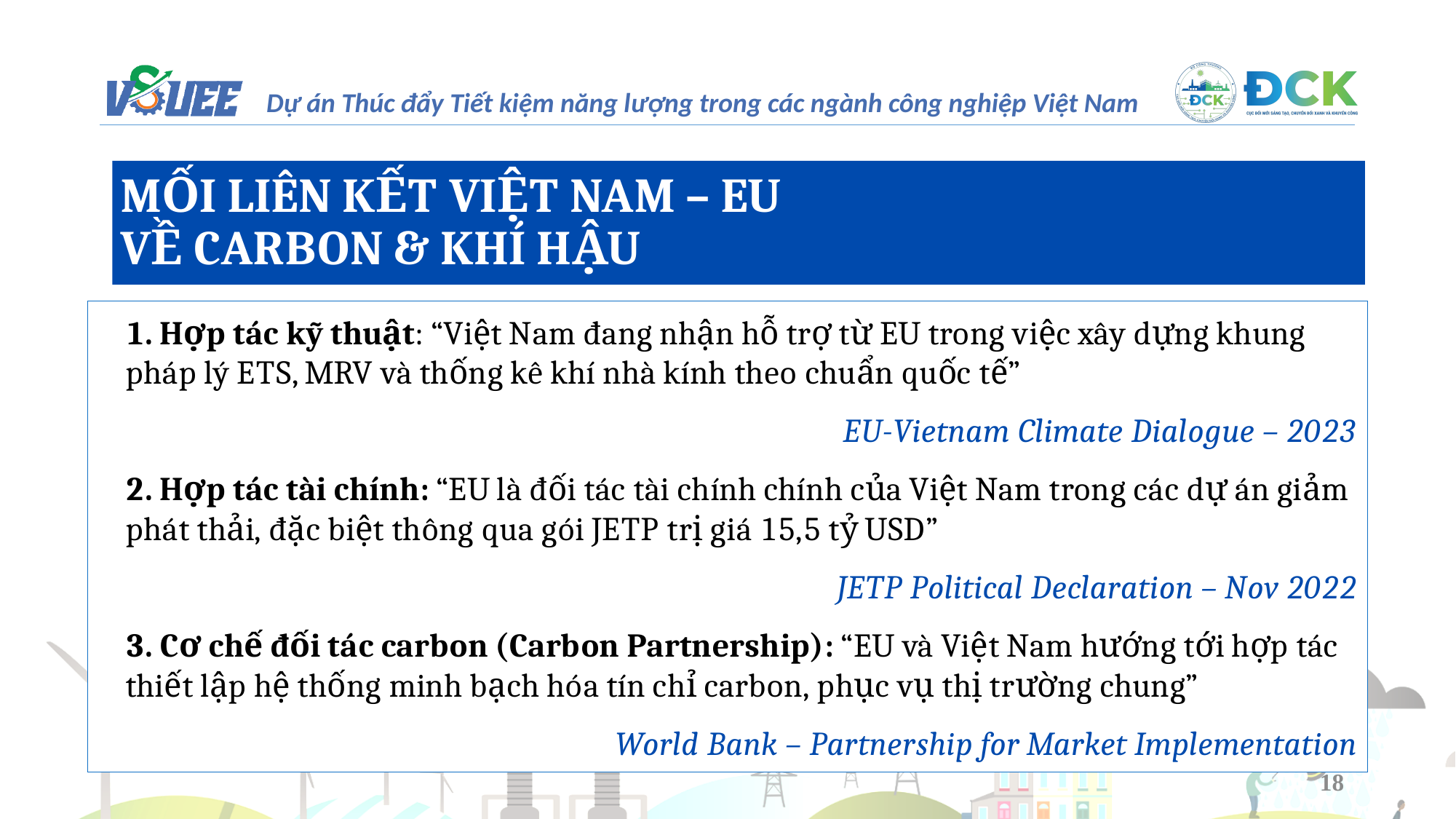

MỐI LIÊN KẾT VIỆT NAM – EU
VỀ CARBON & KHÍ HẬU
1. Hợp tác kỹ thuật: “Việt Nam đang nhận hỗ trợ từ EU trong việc xây dựng khung pháp lý ETS, MRV và thống kê khí nhà kính theo chuẩn quốc tế”
EU-Vietnam Climate Dialogue – 2023
2. Hợp tác tài chính: “EU là đối tác tài chính chính của Việt Nam trong các dự án giảm phát thải, đặc biệt thông qua gói JETP trị giá 15,5 tỷ USD”
JETP Political Declaration – Nov 2022
3. Cơ chế đối tác carbon (Carbon Partnership): “EU và Việt Nam hướng tới hợp tác thiết lập hệ thống minh bạch hóa tín chỉ carbon, phục vụ thị trường chung”
World Bank – Partnership for Market Implementation
18